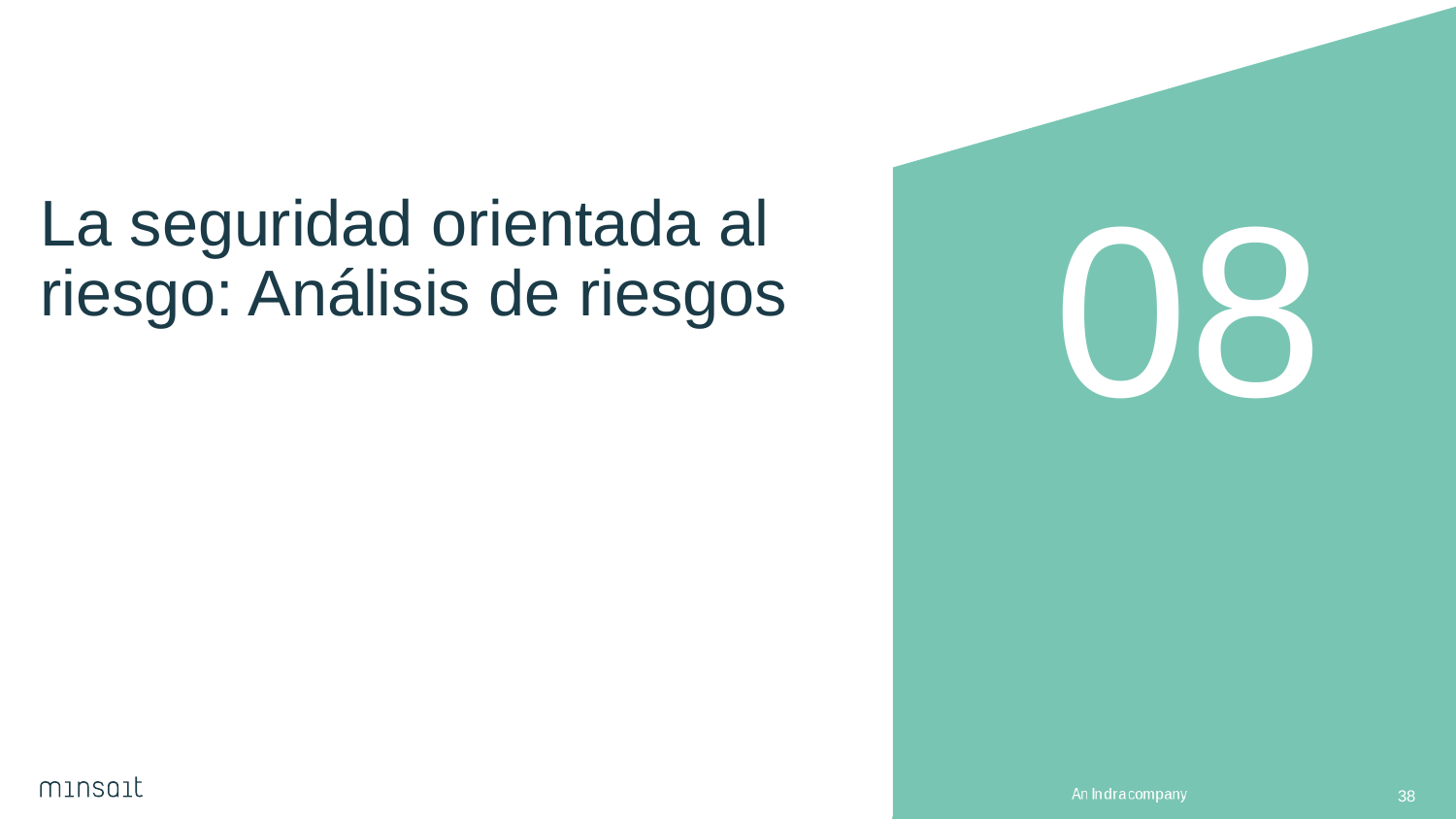

08
# La seguridad orientada al riesgo: Análisis de riesgos